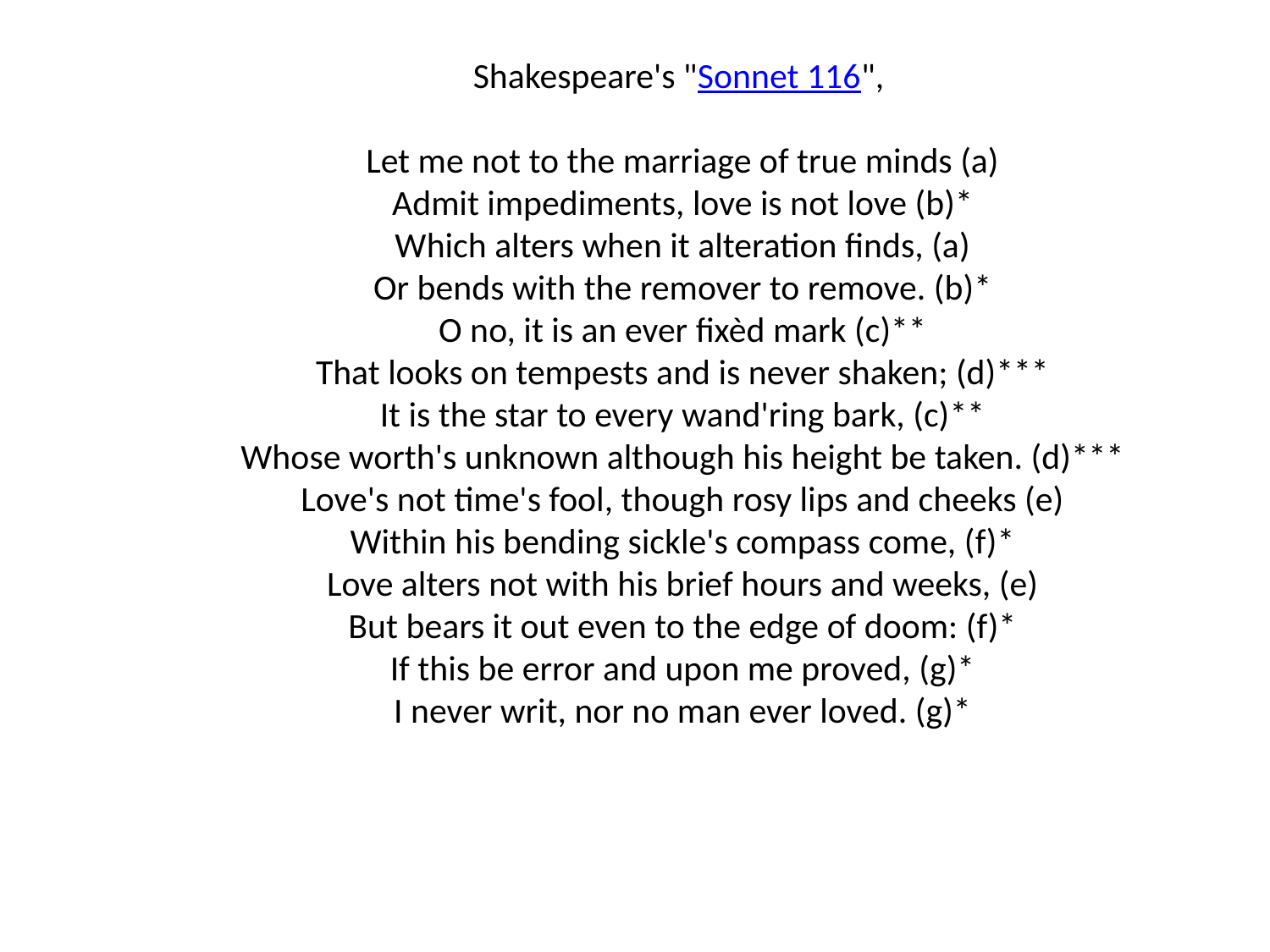

Shakespeare's "Sonnet 116",

Let me not to the marriage of true minds (a)
Admit impediments, love is not love (b)*
Which alters when it alteration finds, (a)
Or bends with the remover to remove. (b)*
O no, it is an ever fixèd mark (c)**
That looks on tempests and is never shaken; (d)***
It is the star to every wand'ring bark, (c)**
Whose worth's unknown although his height be taken. (d)***
Love's not time's fool, though rosy lips and cheeks (e)
Within his bending sickle's compass come, (f)*
Love alters not with his brief hours and weeks, (e)
But bears it out even to the edge of doom: (f)*
If this be error and upon me proved, (g)*
I never writ, nor no man ever loved. (g)*